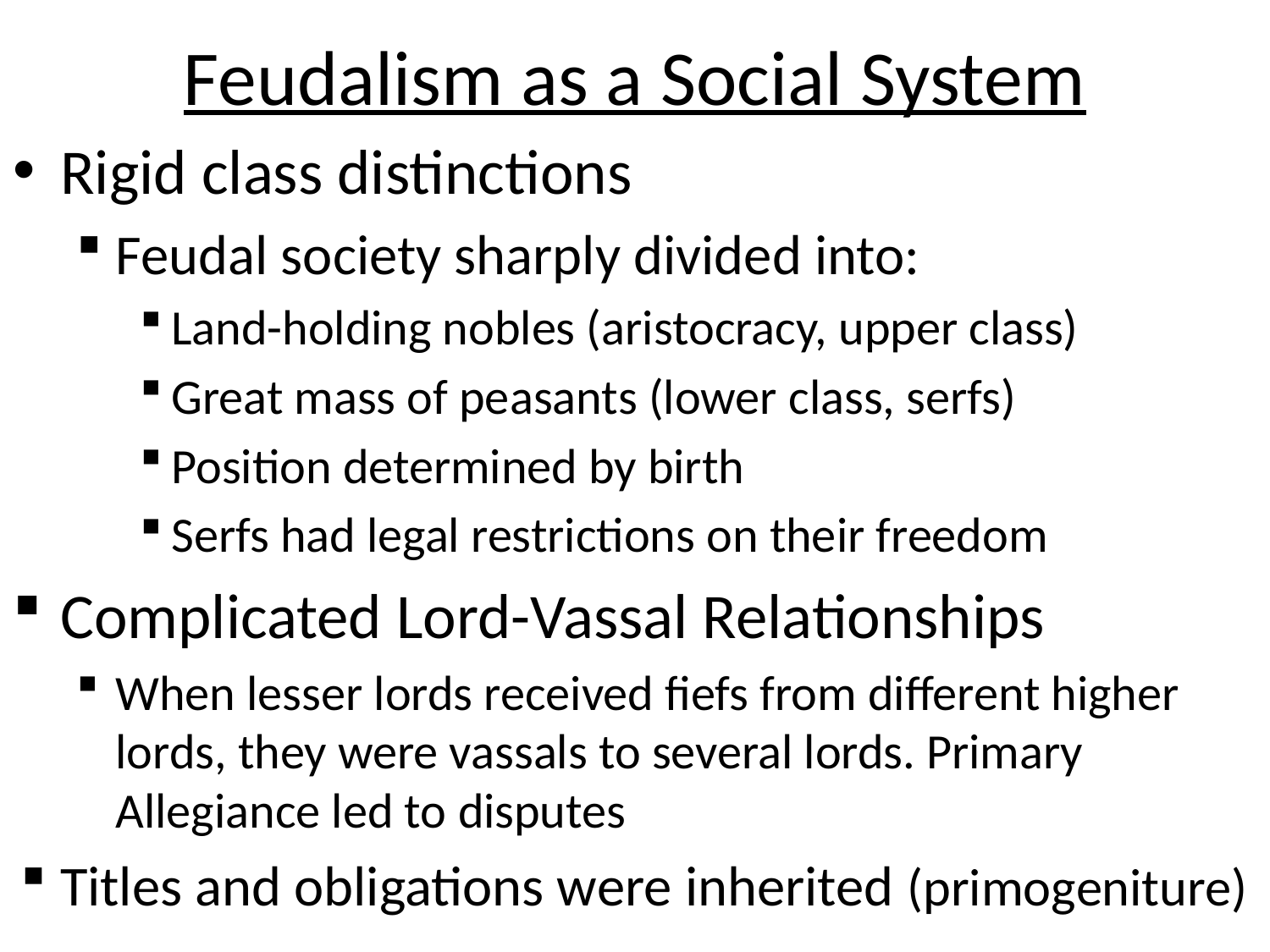

# Feudalism as a Social System
Rigid class distinctions
Feudal society sharply divided into:
Land-holding nobles (aristocracy, upper class)
Great mass of peasants (lower class, serfs)
Position determined by birth
Serfs had legal restrictions on their freedom
Complicated Lord-Vassal Relationships
When lesser lords received fiefs from different higher lords, they were vassals to several lords. Primary Allegiance led to disputes
Titles and obligations were inherited (primogeniture)